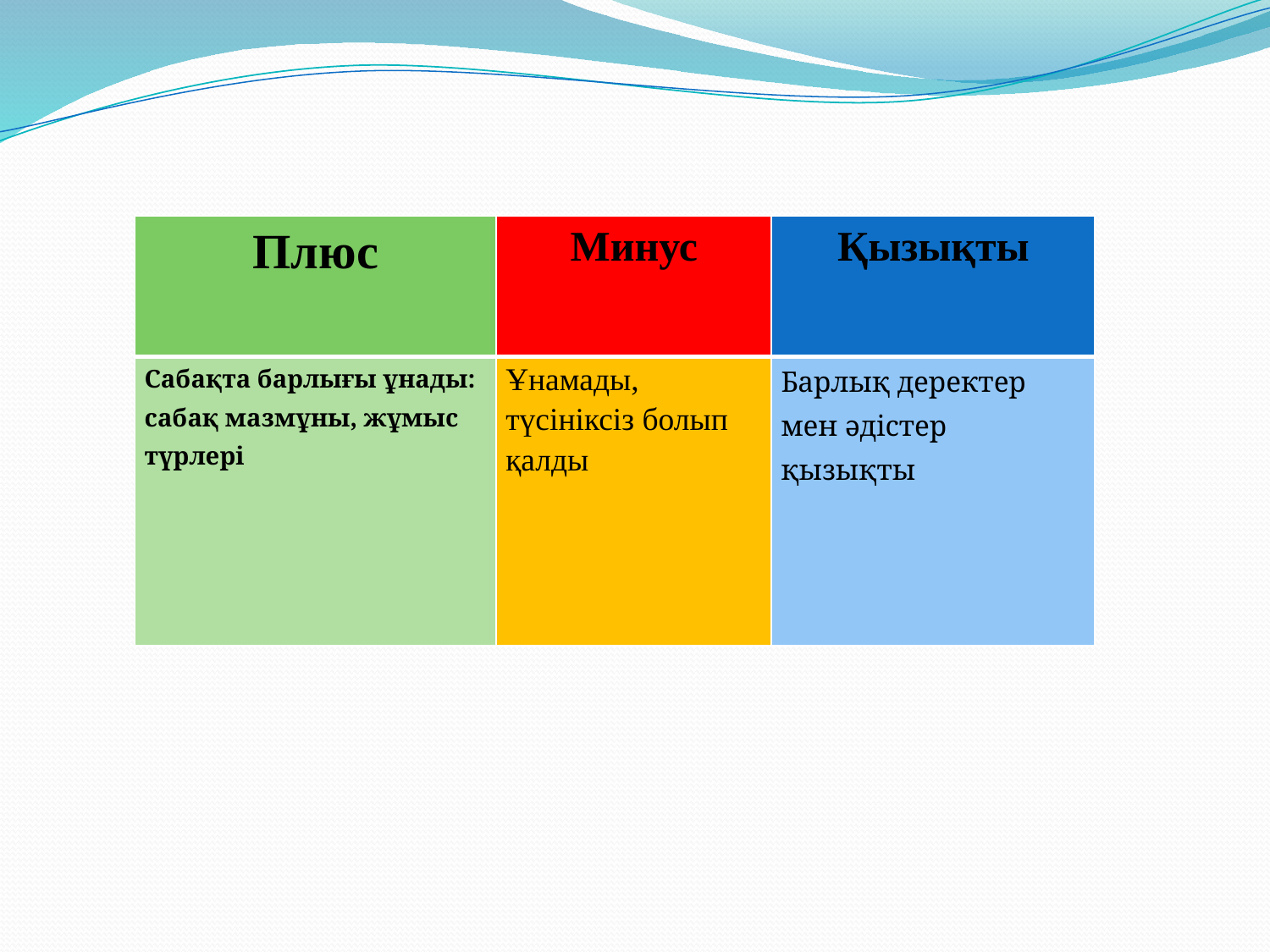

#
| Плюс | Минус | Қызықты |
| --- | --- | --- |
| Сабақта барлығы ұнады: сабақ мазмұны, жұмыс түрлері | Ұнамады, түсініксіз болып қалды | Барлық деректер мен әдістер қызықты |